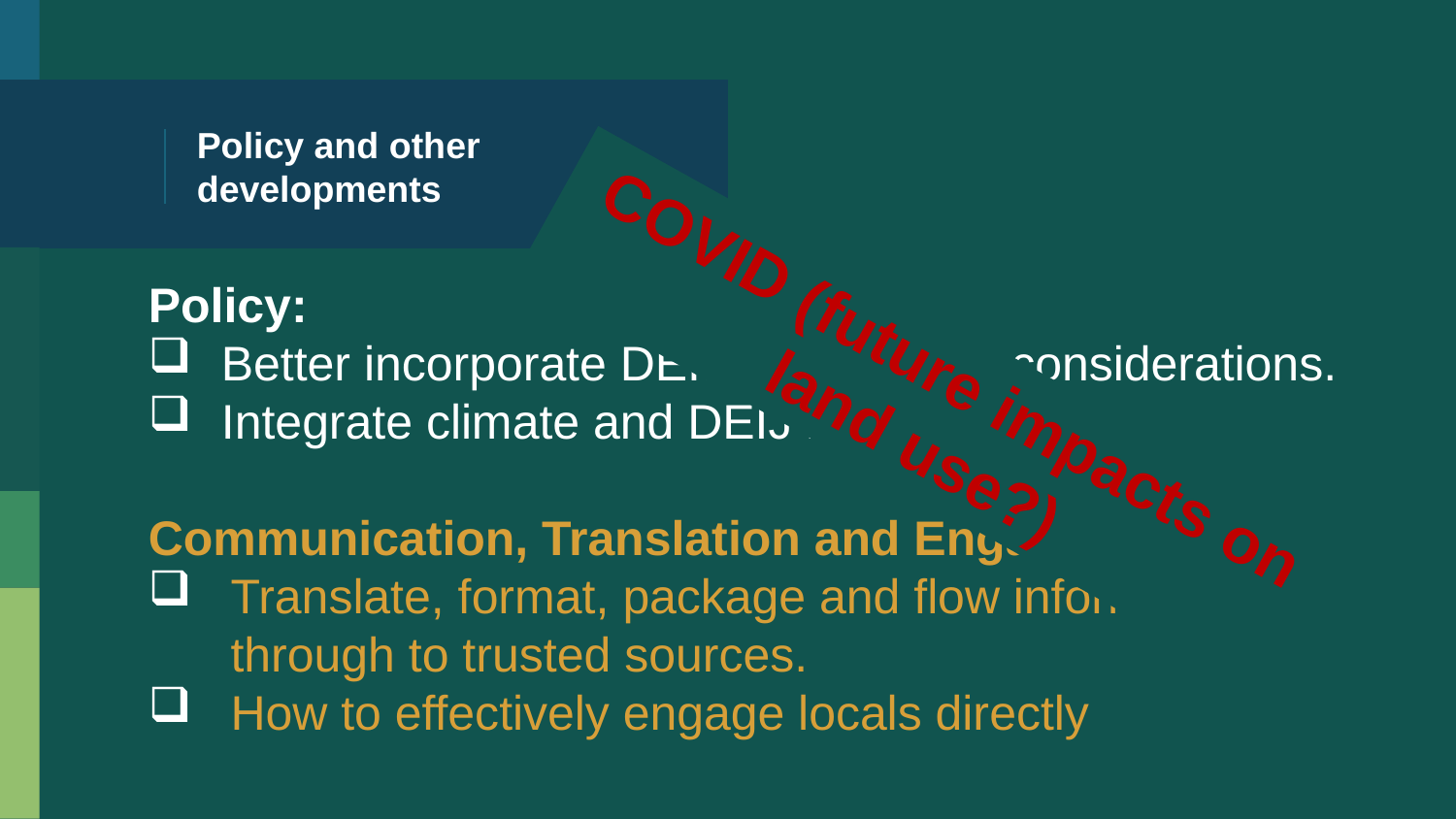

# Policy and other developments

Policy:
Better incorporate DEIJ and Climate considerations.
Integrate climate and DEIJ metrics

Communication, Translation and Engagement:
Translate, format, package and flow information through to trusted sources.
How to effectively engage locals directly

COVID (future impacts on land use?)